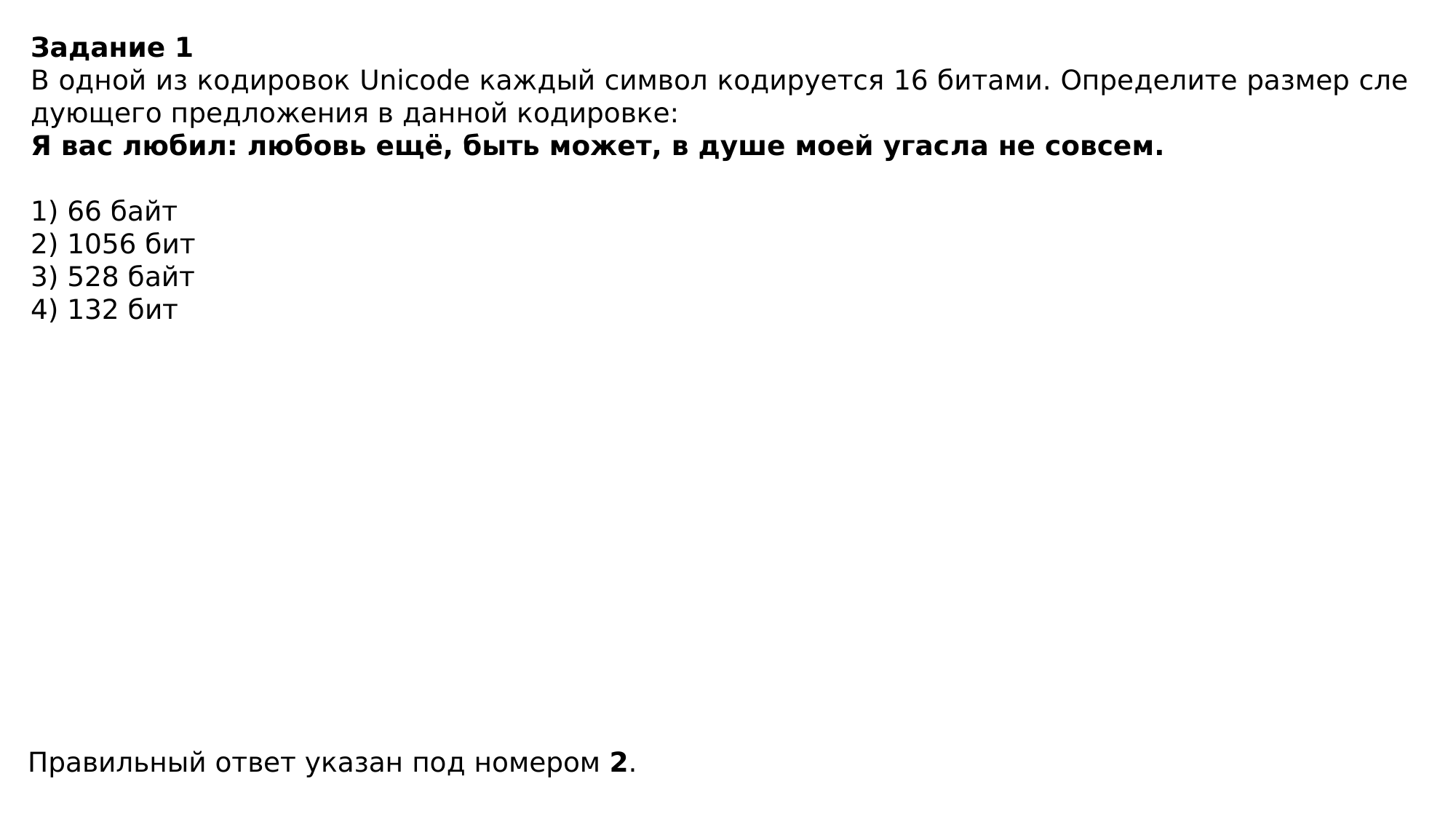

Задание 1
В одной из ко­ди­ро­вок Unicode каж­дый сим­вол ко­ди­ру­ет­ся 16 битами. Опре­де­ли­те раз­мер сле­ду­ю­ще­го пред­ло­же­ния в дан­ной кодировке:
Я вас любил: лю­бовь ещё, быть может, в душе моей угас­ла не совсем.

1) 66 байт
2) 1056 бит
3) 528 байт
4) 132 бит
Правильный ответ указан под номером 2.